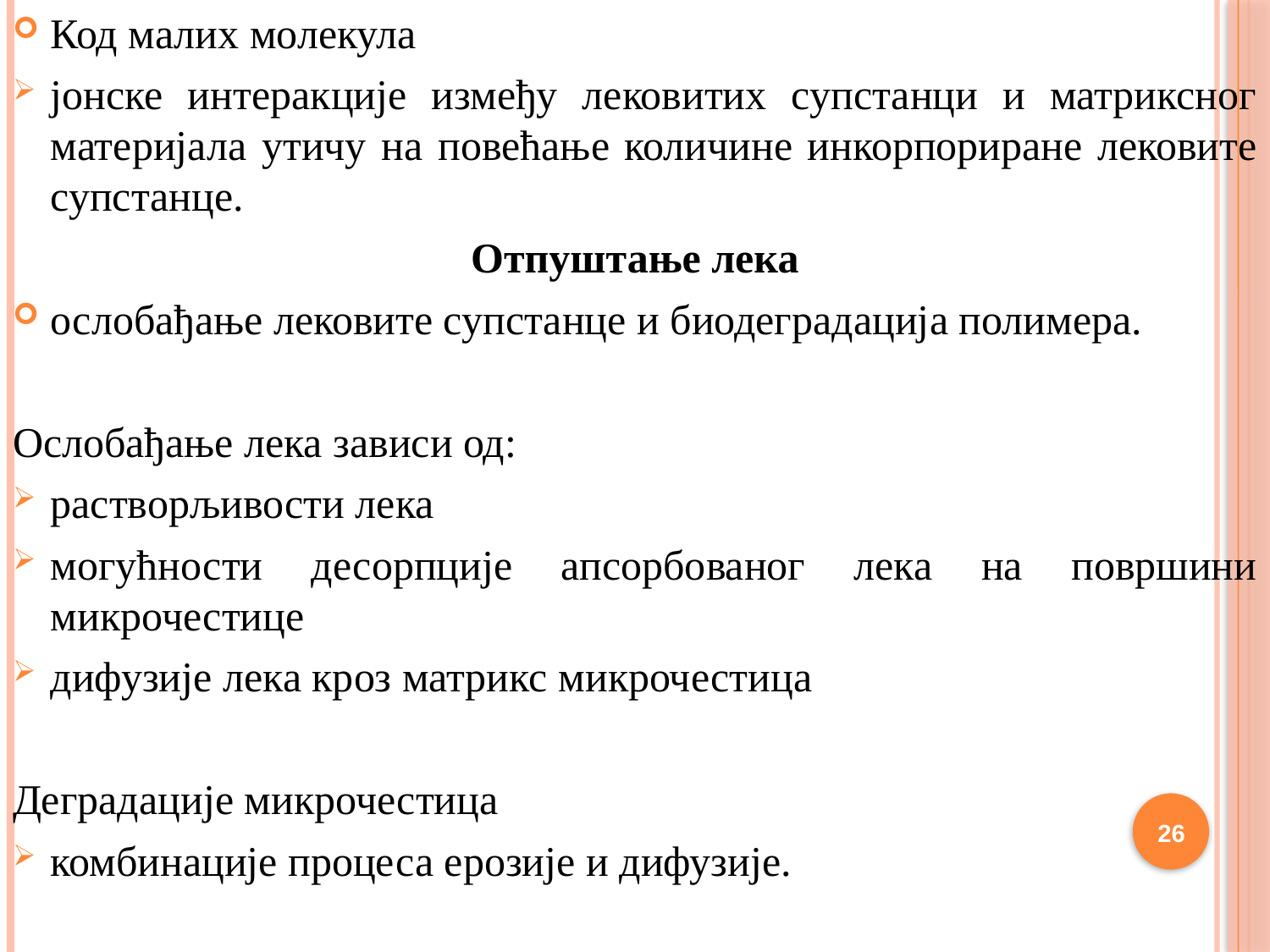

Код малих молекула
јонске интеракције између лековитих супстанци и матриксног материјала утичу на повећање количине инкорпориране лековите супстанце.
Отпуштање лека
ослобађање лековите супстанце и биодеградација полимера.

Ослобађање лека зависи од:
растворљивости лека
могућности десорпције апсорбованог лека на површини микрочестице
дифузије лека кроз матрикс микрочестица

Деградације микрочестица
комбинације процеса ерозије и дифузије.

26